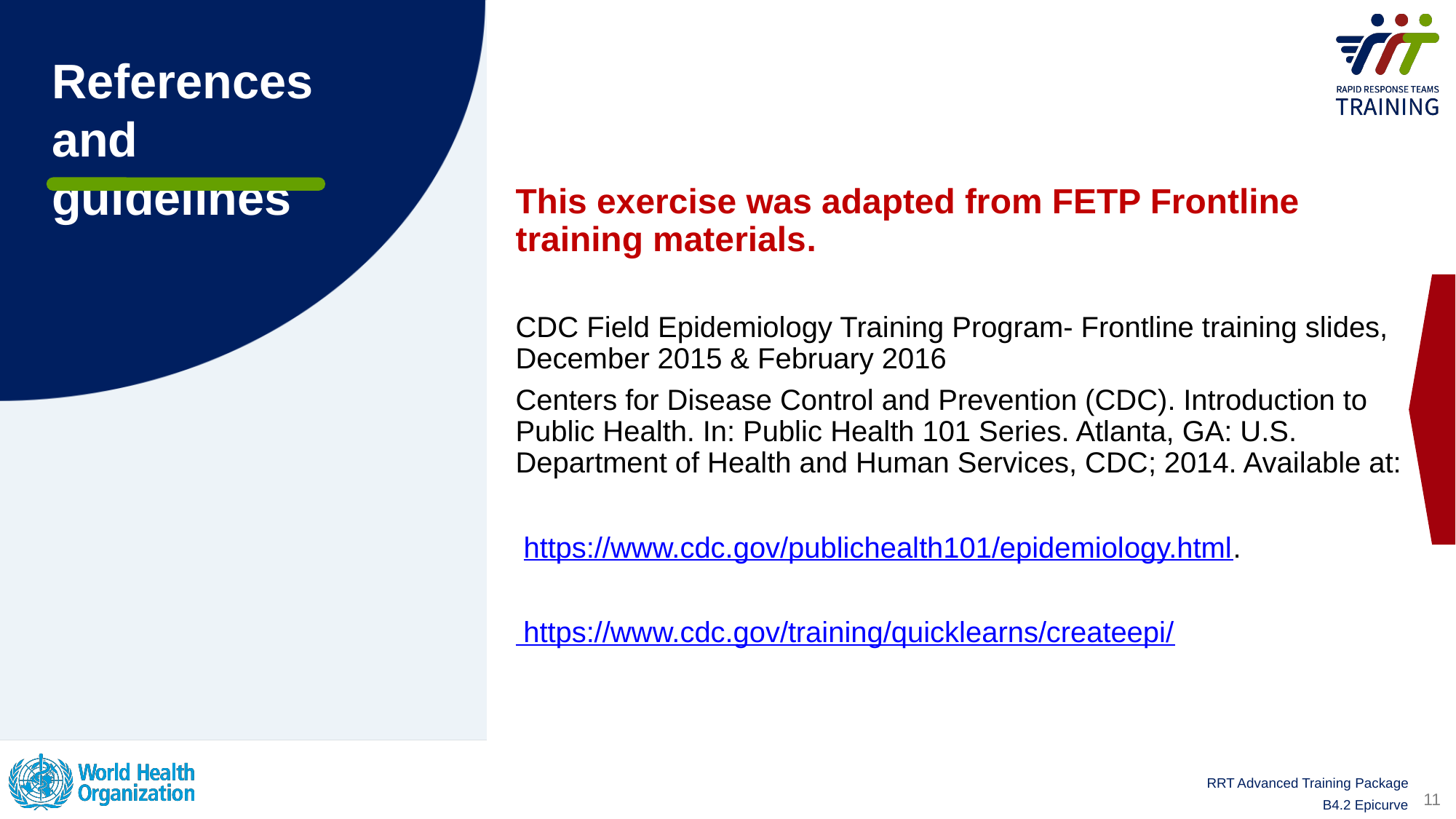

This exercise was adapted from FETP Frontline training materials.

CDC Field Epidemiology Training Program- Frontline training slides, December 2015 & February 2016
Centers for Disease Control and Prevention (CDC). Introduction to Public Health. In: Public Health 101 Series. Atlanta, GA: U.S. Department of Health and Human Services, CDC; 2014. Available at:

 https://www.cdc.gov/publichealth101/epidemiology.html.

 https://www.cdc.gov/training/quicklearns/createepi/